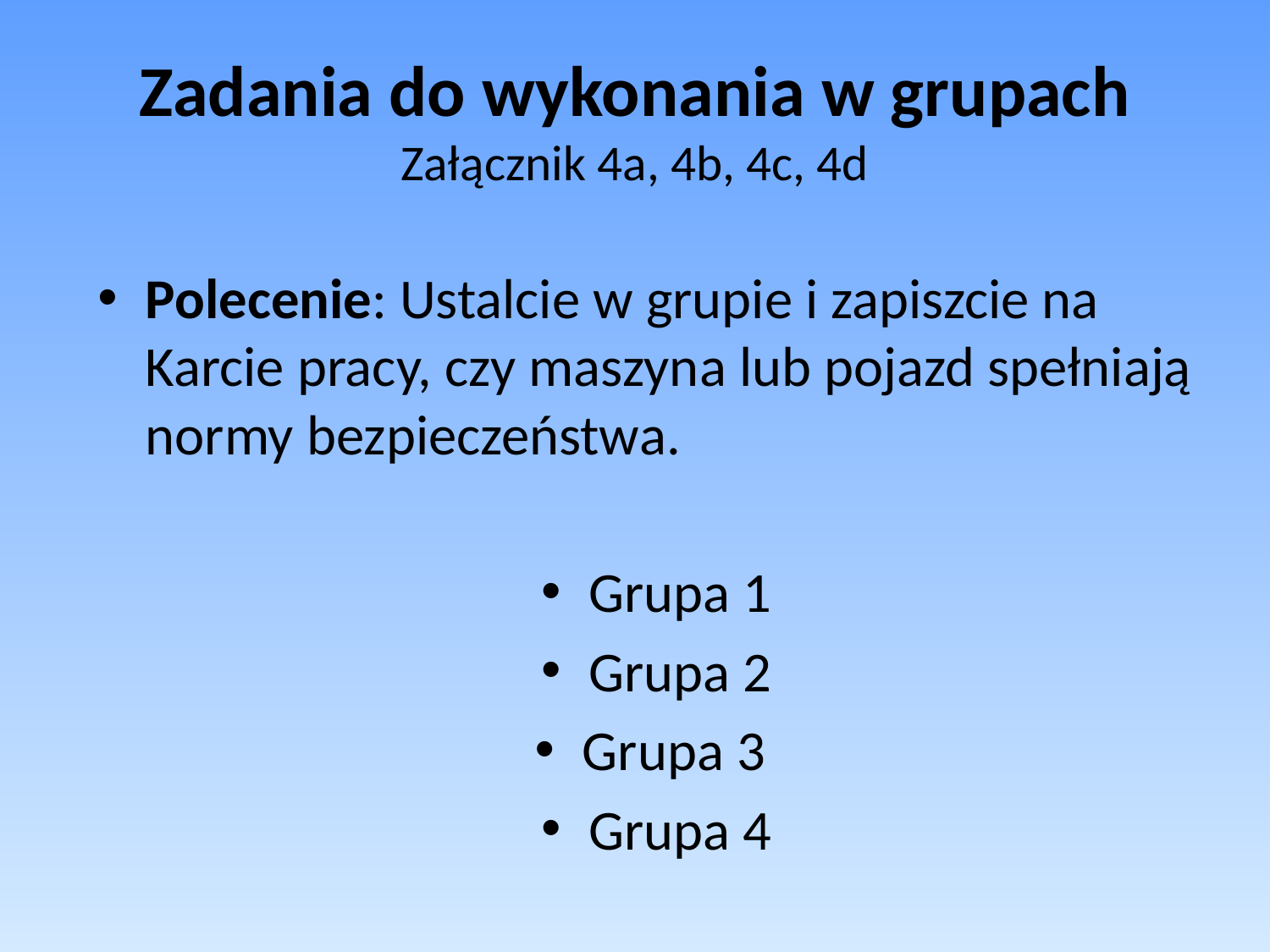

# Zadania do wykonania w grupach Załącznik 4a, 4b, 4c, 4d
Polecenie: Ustalcie w grupie i zapiszcie na Karcie pracy, czy maszyna lub pojazd spełniają normy bezpieczeństwa.

Grupa 1
Grupa 2
Grupa 3
Grupa 4